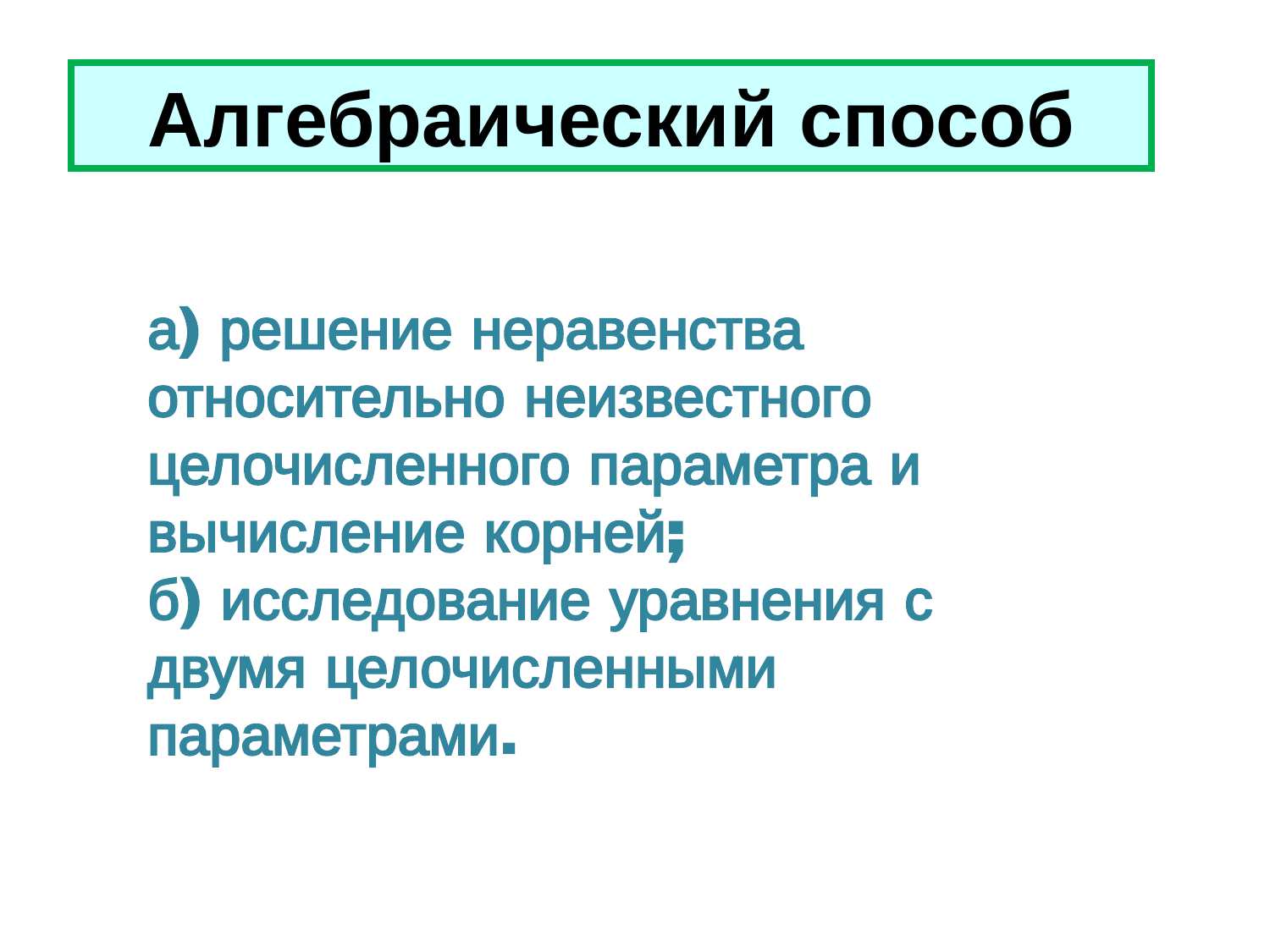

Алгебраический способ
а) решение неравенства относительно неизвестного целочисленного параметра и вычисление корней;
б) исследование уравнения с двумя целочисленными параметрами.